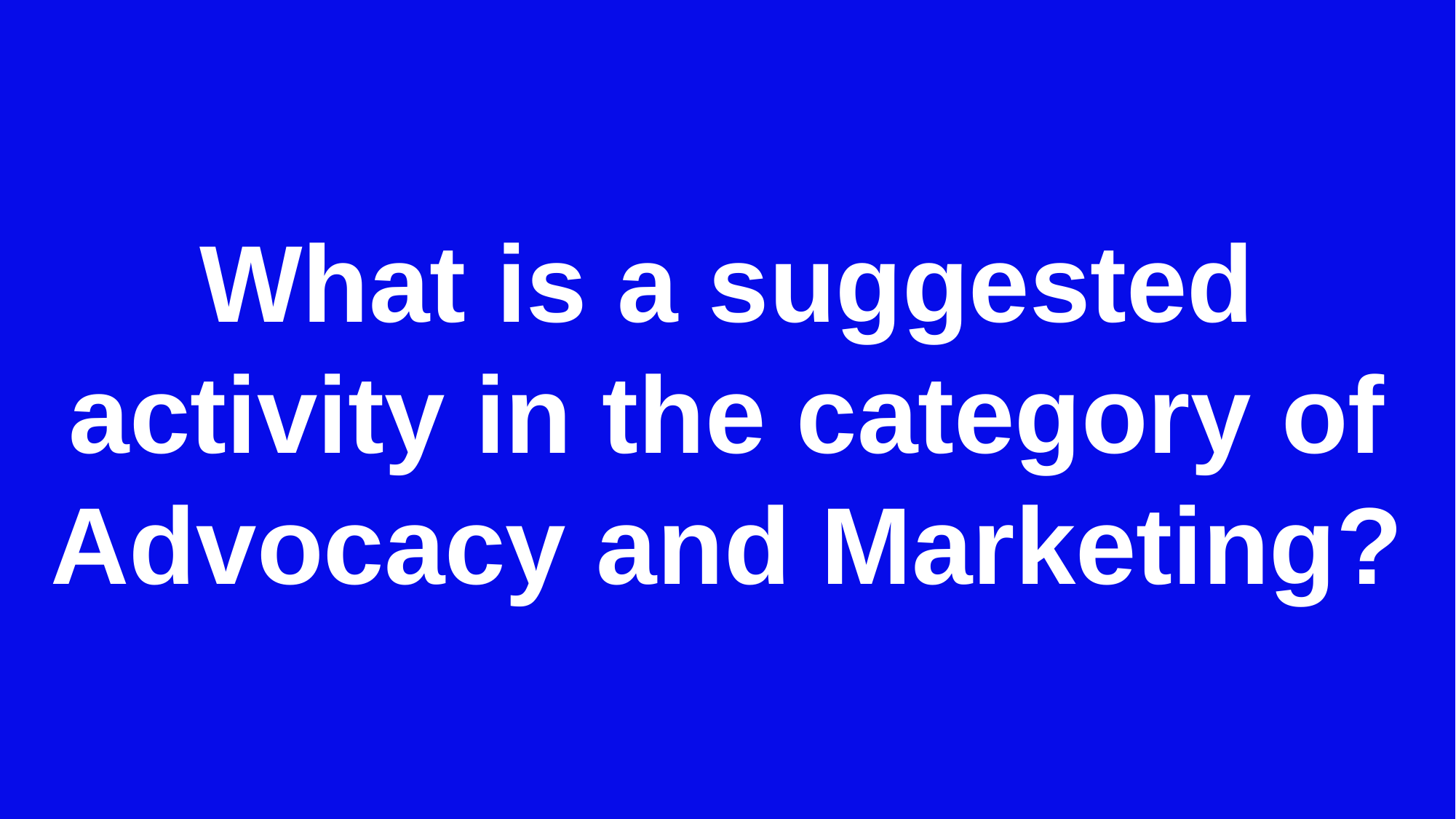

What is a suggested activity in the category of Advocacy and Marketing?